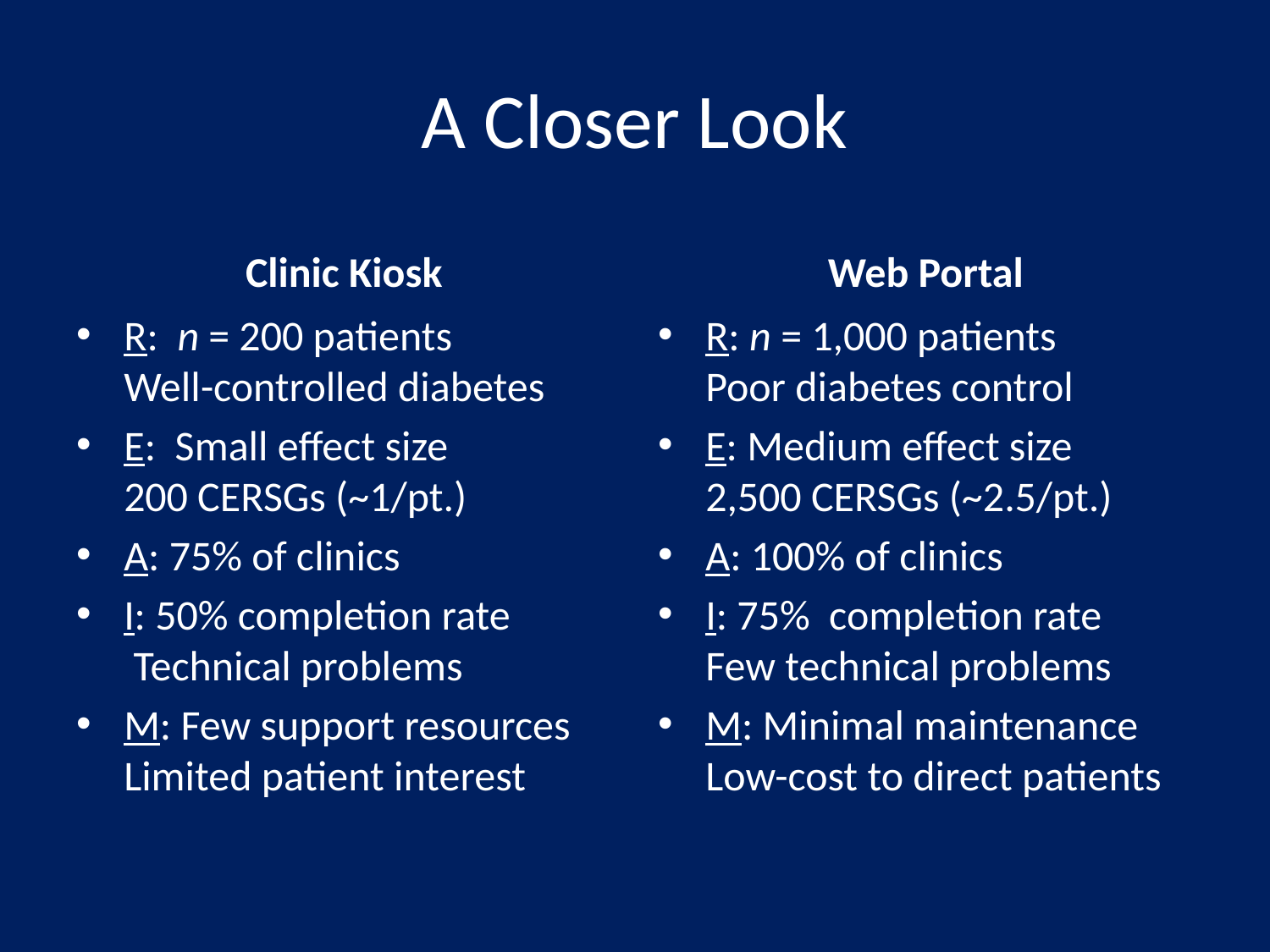

# A Closer Look
Clinic Kiosk
Web Portal
R:  n = 200 patients
Well-controlled diabetes
E:  Small effect size
200 CERSGs (~1/pt.)
A: 75% of clinics
I: 50% completion rate
 Technical problems
M: Few support resources
Limited patient interest
R: n = 1,000 patients
Poor diabetes control
E: Medium effect size
2,500 CERSGs (~2.5/pt.)
A: 100% of clinics
I: 75%  completion rate
Few technical problems
M: Minimal maintenance
Low-cost to direct patients